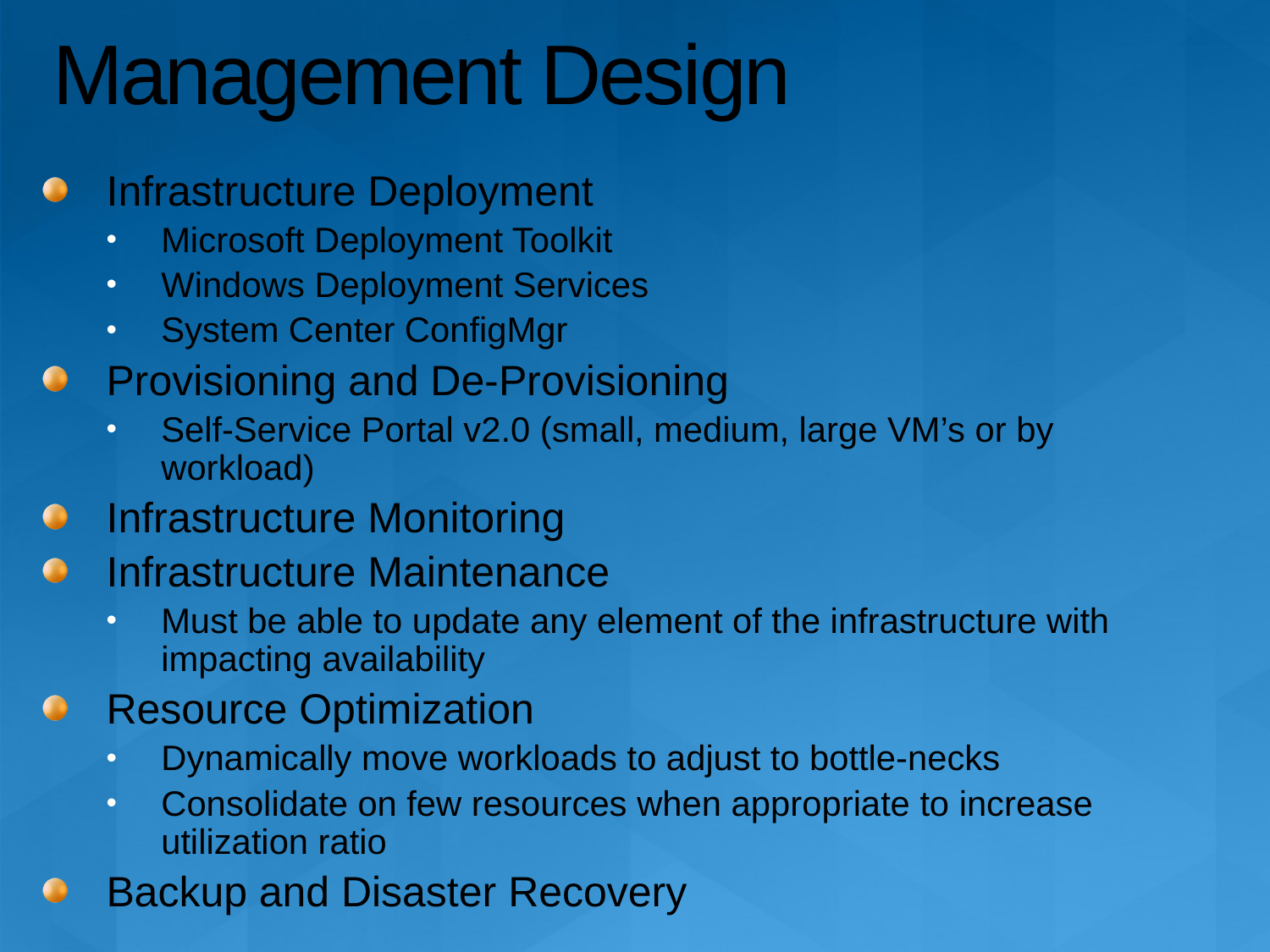

# Management Design
Infrastructure Deployment
Microsoft Deployment Toolkit
Windows Deployment Services
System Center ConfigMgr
Provisioning and De-Provisioning
Self-Service Portal v2.0 (small, medium, large VM’s or by workload)
Infrastructure Monitoring
Infrastructure Maintenance
Must be able to update any element of the infrastructure with impacting availability
Resource Optimization
Dynamically move workloads to adjust to bottle-necks
Consolidate on few resources when appropriate to increase utilization ratio
Backup and Disaster Recovery